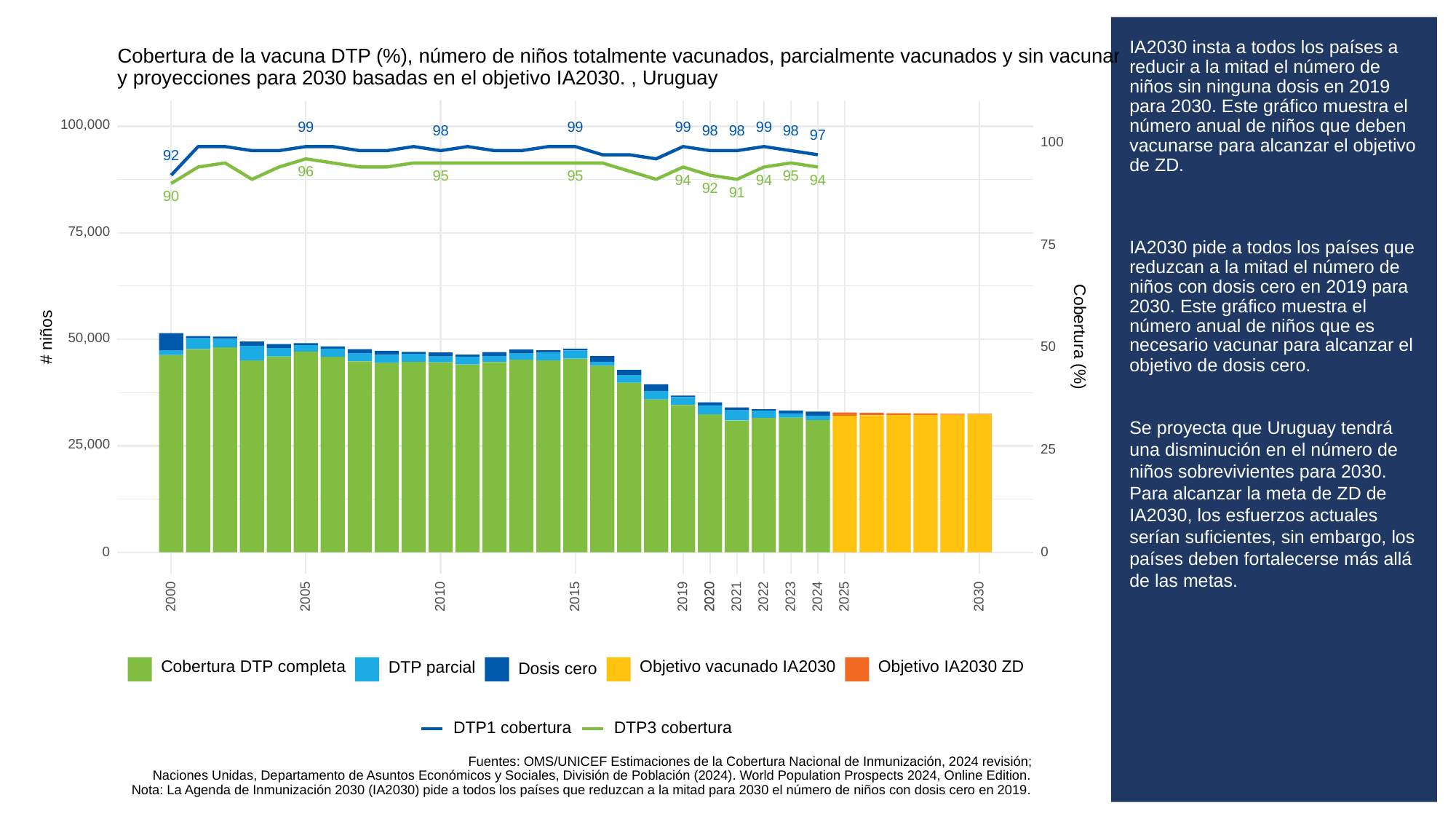

# IA2030 insta a todos los países a reducir a la mitad el número de niños sin ninguna dosis en 2019 para 2030. Este gráfico muestra el número anual de niños que deben vacunarse para alcanzar el objetivo de ZD.

IA2030 pide a todos los países que reduzcan a la mitad el número de niños con dosis cero en 2019 para 2030. Este gráfico muestra el número anual de niños que es necesario vacunar para alcanzar el objetivo de dosis cero.

Se proyecta que Uruguay tendrá una disminución en el número de niños sobrevivientes para 2030. Para alcanzar la meta de ZD de IA2030, los esfuerzos actuales serían suficientes, sin embargo, los países deben fortalecerse más allá de las metas.

Cobertura de la vacuna DTP (%), número de niños totalmente vacunados, parcialmente vacunados y sin vacunar contra la DTP entre 2000 y 2024
y proyecciones para 2030 basadas en el objetivo IA2030. , Uruguay

100,000
99
99
99
99

98
98
98
98
97
100

92

96
95
95
95
94
94
94

92
91
90
75,000

75

Cobertura (%)
# niños
50,000

50

25,000
25

0
0

2023
2030
2000
2005
2010
2015
2019
2020
2020
2021
2022
2024
2025

Objetivo vacunado IA2030
Objetivo IA2030 ZD
Cobertura DTP completa
DTP parcial
Dosis cero
DTP3 cobertura
DTP1 cobertura

Fuentes: OMS/UNICEF Estimaciones de la Cobertura Nacional de Inmunización, 2024 revisión;
Naciones Unidas, Departamento de Asuntos Económicos y Sociales, División de Población (2024). World Population Prospects 2024, Online Edition.
Nota: La Agenda de Inmunización 2030 (IA2030) pide a todos los países que reduzcan a la mitad para 2030 el número de niños con dosis cero en 2019.